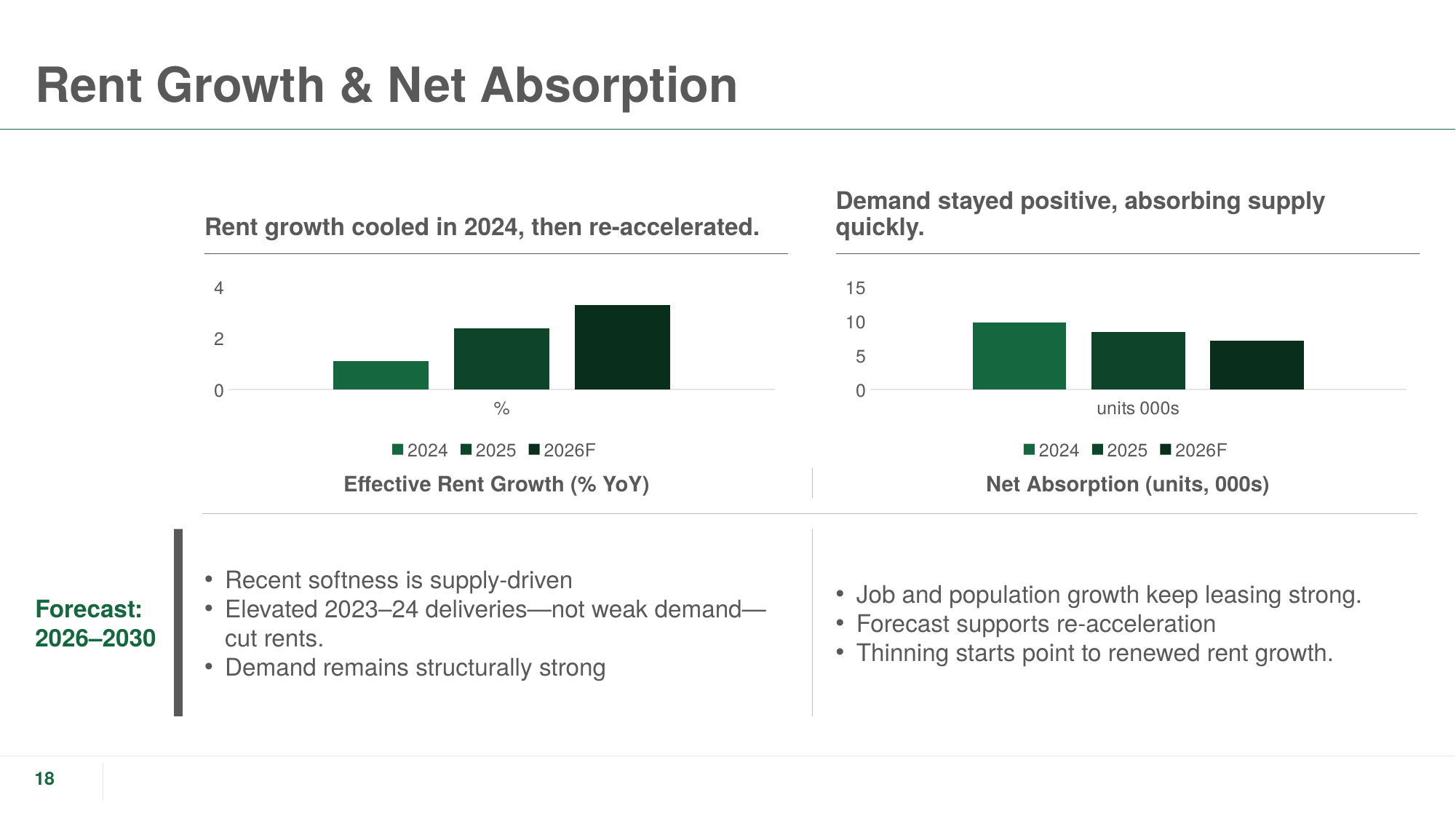

# Rent Growth & Net Absorption
Rent growth cooled in 2024, then re-accelerated.
Demand stayed positive, absorbing supply quickly.

### Chart

| Category | 2024 | 2025 | 2026F |
|---|---|---|---|
| % | 1.1 | 2.4 | 3.3 |

### Chart

| Category | 2024 | 2025 | 2026F |
|---|---|---|---|
| units 000s | 9.8 | 8.4 | 7.1 |
Effective Rent Growth (% YoY)
Net Absorption (units, 000s)

Recent softness is supply-driven
Elevated 2023–24 deliveries—not weak demand—cut rents.
Demand remains structurally strong
Job and population growth keep leasing strong.
Forecast supports re-acceleration
Thinning starts point to renewed rent growth.
Forecast: 2026–2030
18